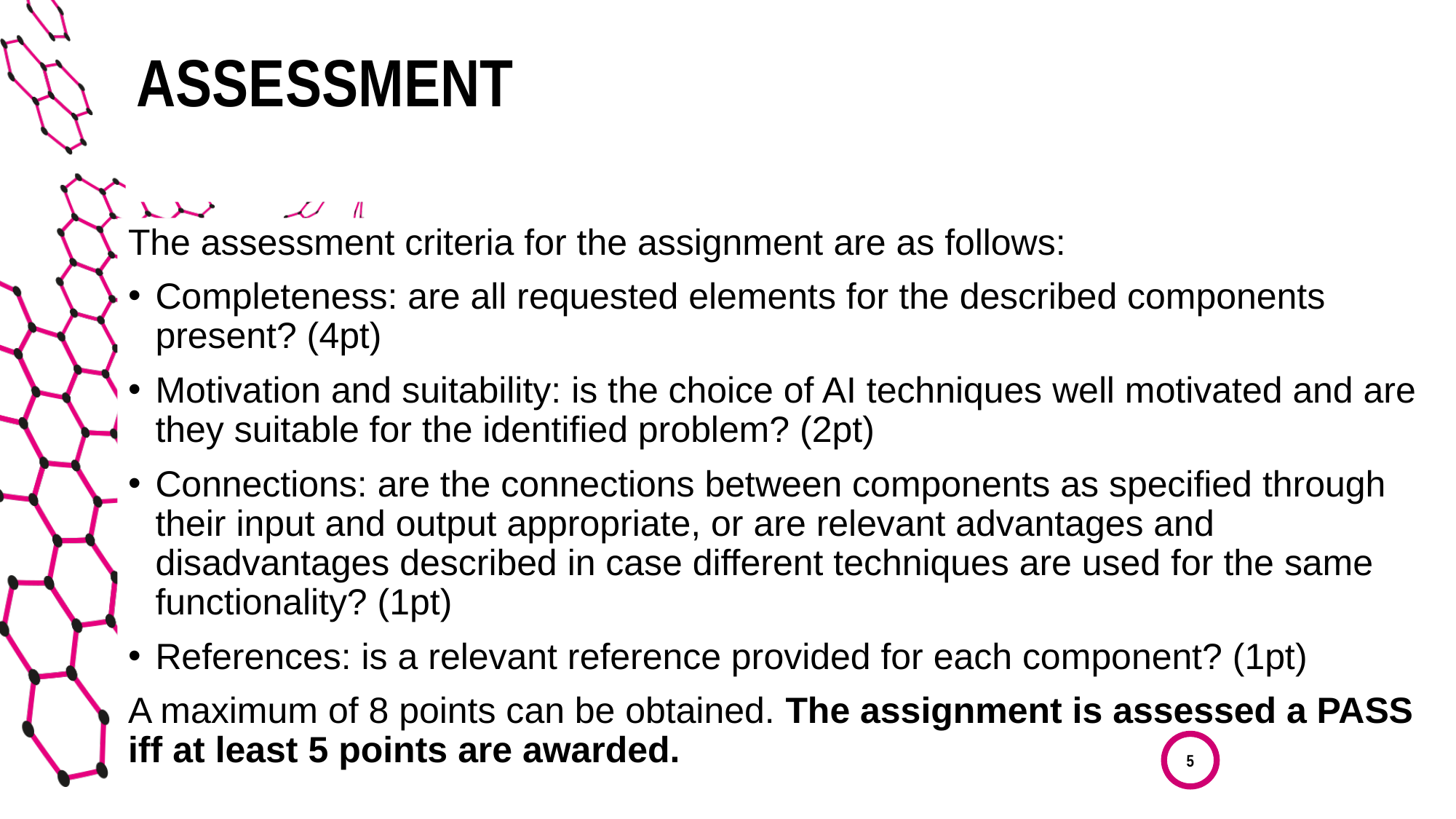

# Assessment
The assessment criteria for the assignment are as follows:
Completeness: are all requested elements for the described components present? (4pt)
Motivation and suitability: is the choice of AI techniques well motivated and are they suitable for the identified problem? (2pt)
Connections: are the connections between components as specified through their input and output appropriate, or are relevant advantages and disadvantages described in case different techniques are used for the same functionality? (1pt)
References: is a relevant reference provided for each component? (1pt)
A maximum of 8 points can be obtained. The assignment is assessed a PASS iff at least 5 points are awarded.
5